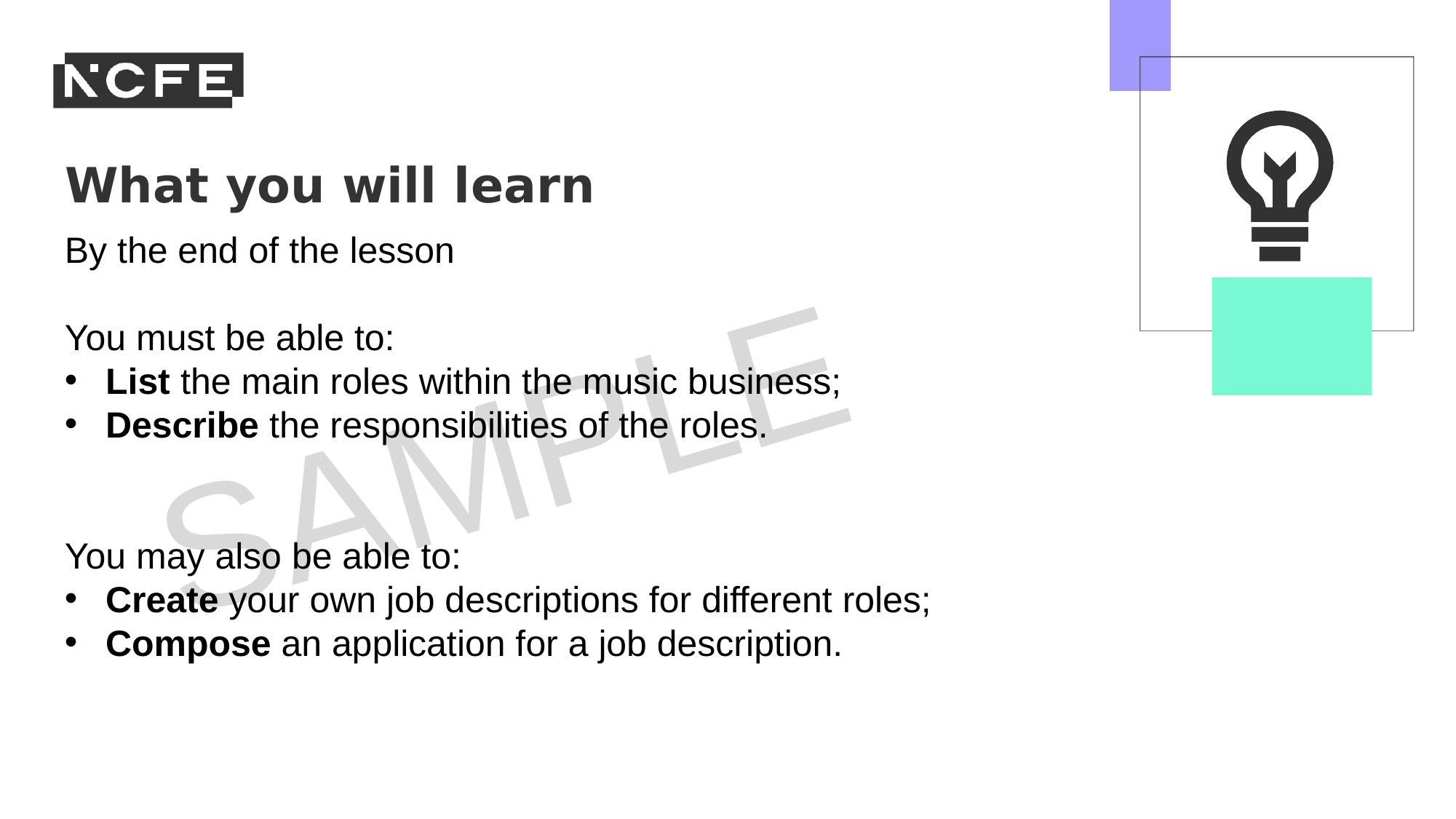

By the end of the lesson

You must be able to:
List the main roles within the music business;
Describe the responsibilities of the roles.

You may also be able to:
Create your own job descriptions for different roles;
Compose an application for a job description.